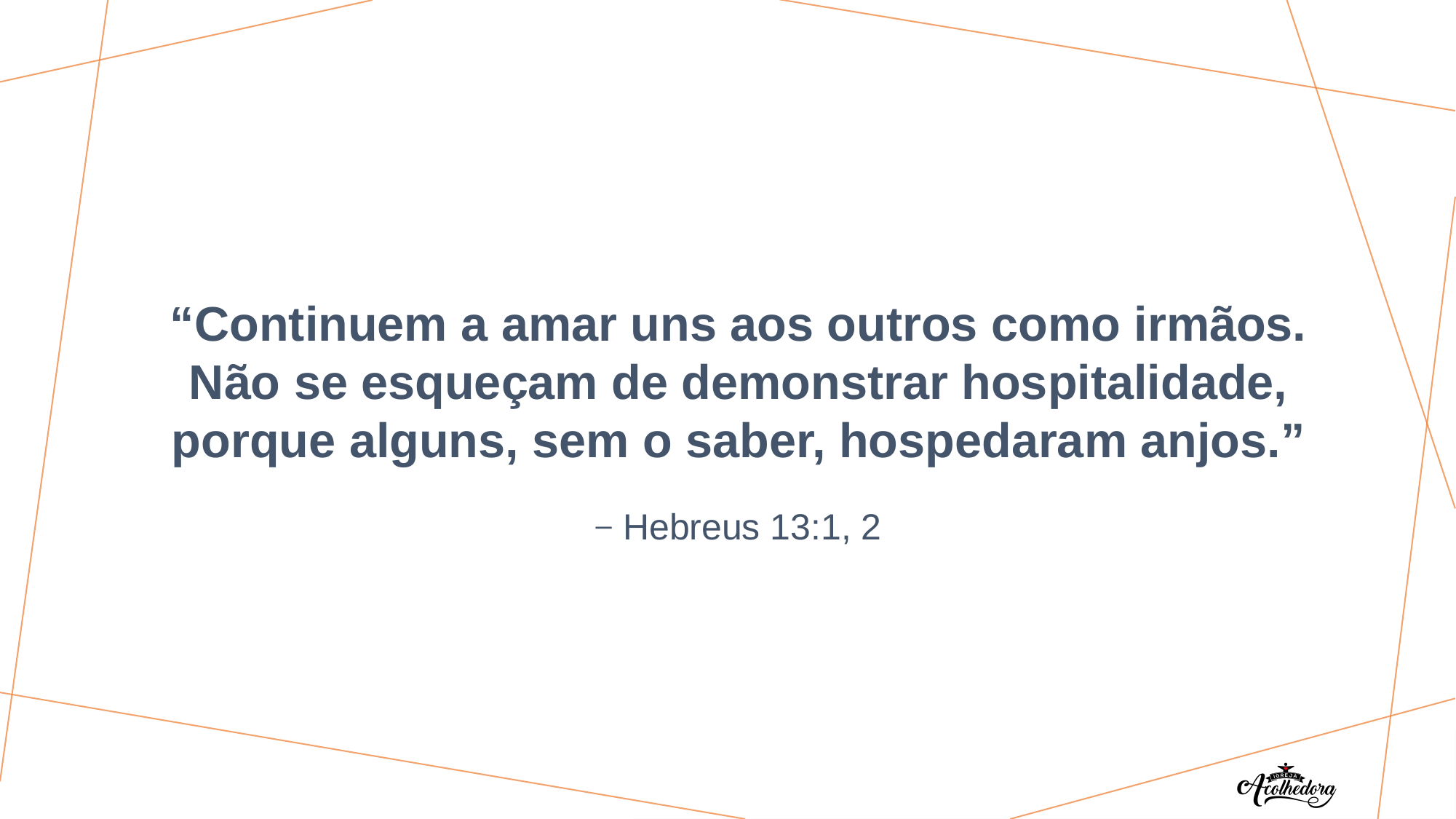

“Continuem a amar uns aos outros como irmãos. Não se esqueçam de demonstrar hospitalidade, porque alguns, sem o saber, hospedaram anjos.”
Hebreus 13:1, 2